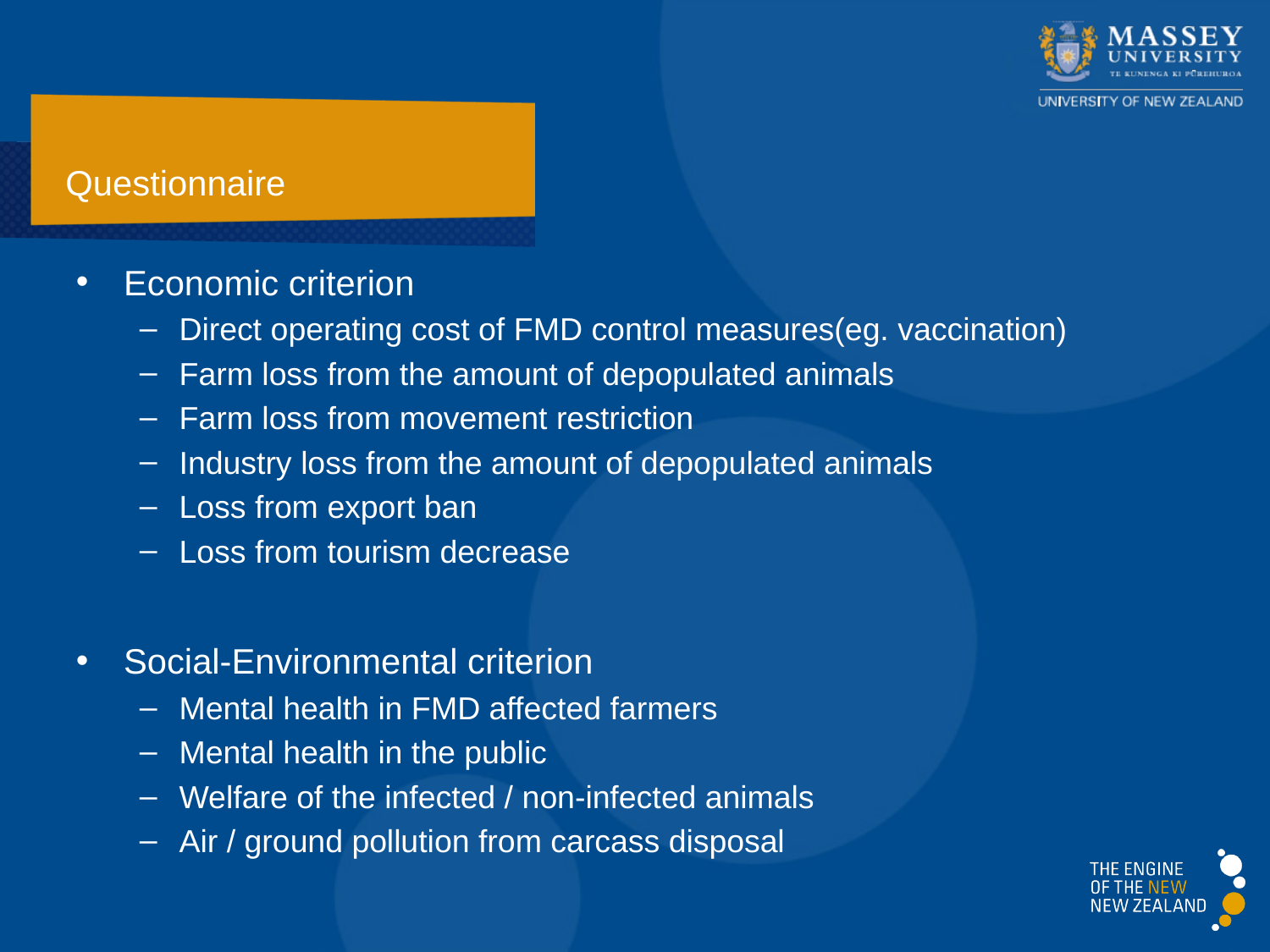

Questionnaire
Economic criterion
Direct operating cost of FMD control measures(eg. vaccination)
Farm loss from the amount of depopulated animals
Farm loss from movement restriction
Industry loss from the amount of depopulated animals
Loss from export ban
Loss from tourism decrease

Social-Environmental criterion
Mental health in FMD affected farmers
Mental health in the public
Welfare of the infected / non-infected animals
Air / ground pollution from carcass disposal